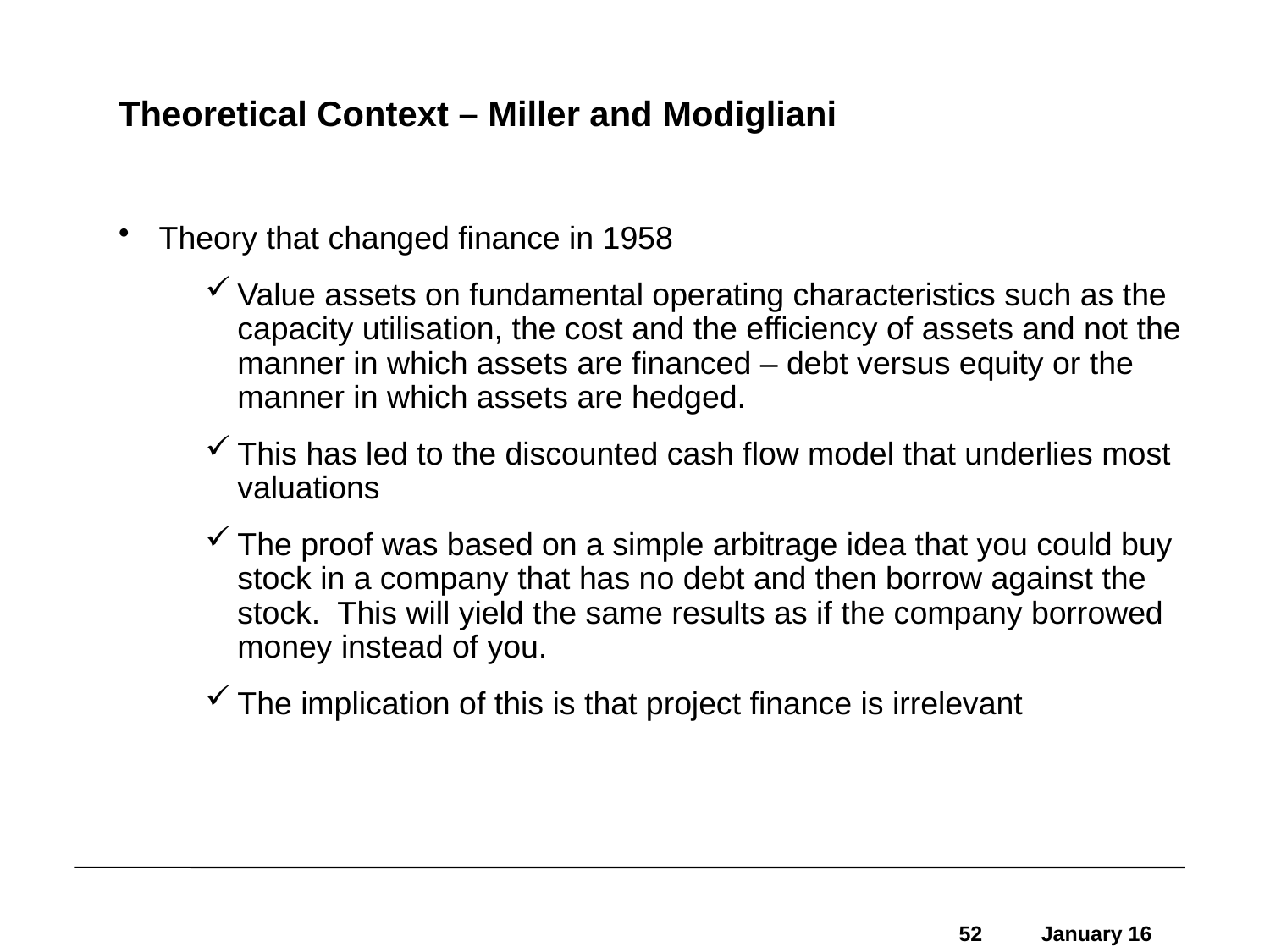

# Theoretical Context – Miller and Modigliani
Theory that changed finance in 1958
Value assets on fundamental operating characteristics such as the capacity utilisation, the cost and the efficiency of assets and not the manner in which assets are financed – debt versus equity or the manner in which assets are hedged.
This has led to the discounted cash flow model that underlies most valuations
The proof was based on a simple arbitrage idea that you could buy stock in a company that has no debt and then borrow against the stock.  This will yield the same results as if the company borrowed money instead of you.
The implication of this is that project finance is irrelevant